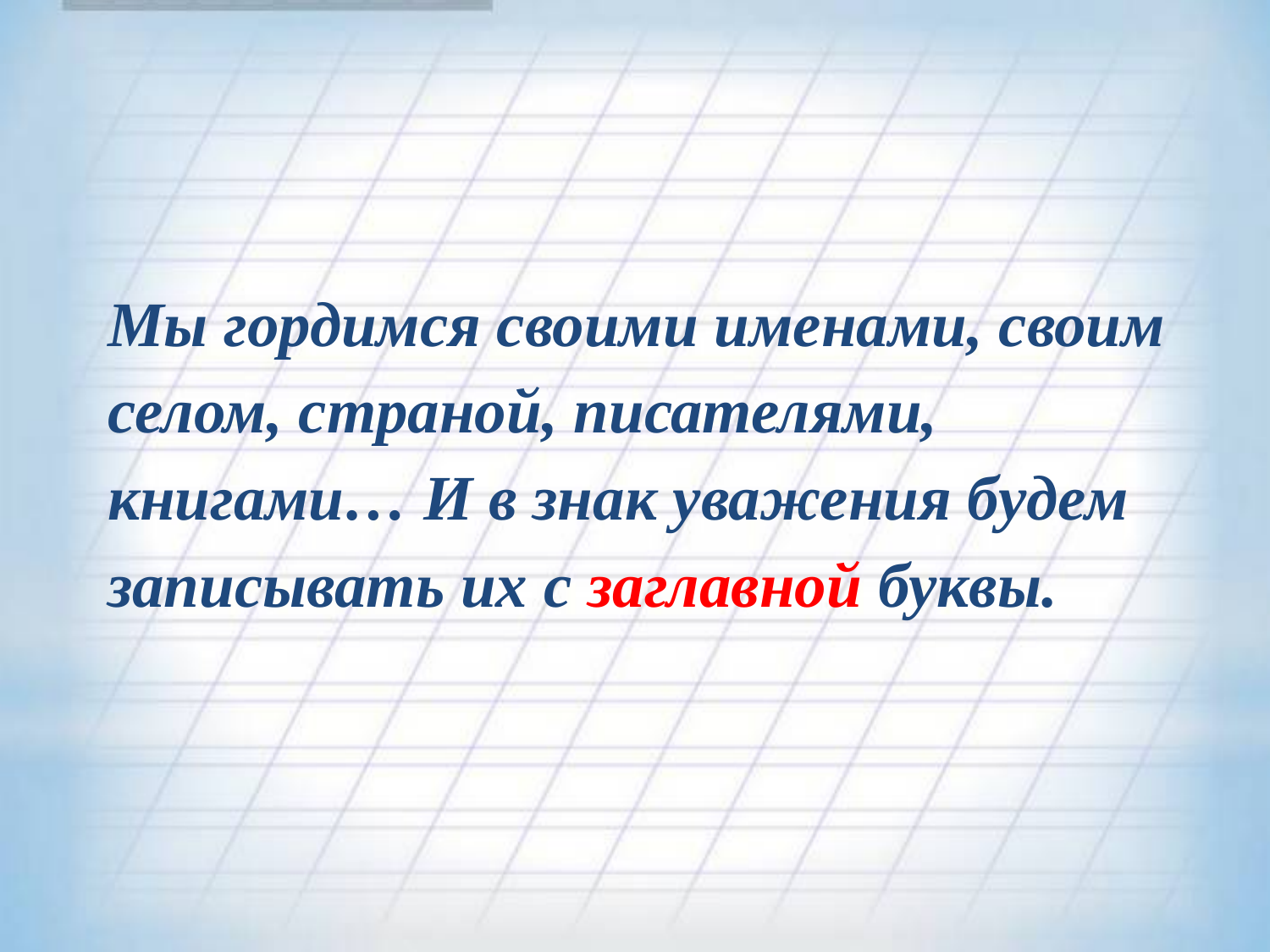

#
Мы гордимся своими именами, своим селом, страной, писателями, книгами… И в знак уважения будем записывать их с заглавной буквы.